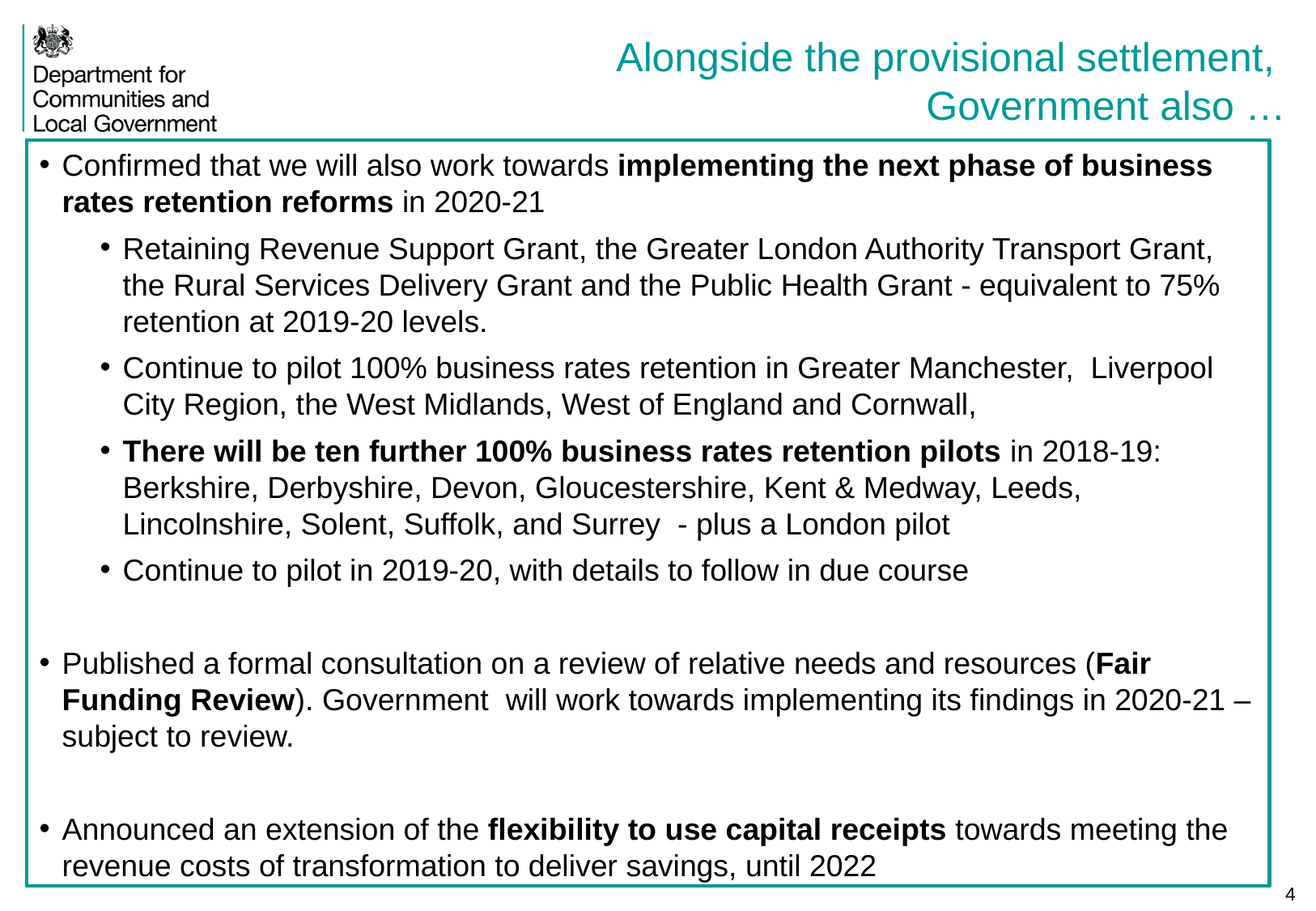

Alongside the provisional settlement,
Government also …

Confirmed that we will also work towards implementing the next phase of business rates retention reforms in 2020-21
Retaining Revenue Support Grant, the Greater London Authority Transport Grant, the Rural Services Delivery Grant and the Public Health Grant - equivalent to 75% retention at 2019-20 levels.
Continue to pilot 100% business rates retention in Greater Manchester,  Liverpool City Region, the West Midlands, West of England and Cornwall,
There will be ten further 100% business rates retention pilots in 2018-19: Berkshire, Derbyshire, Devon, Gloucestershire, Kent & Medway, Leeds, Lincolnshire, Solent, Suffolk, and Surrey  - plus a London pilot
Continue to pilot in 2019-20, with details to follow in due course

Published a formal consultation on a review of relative needs and resources (Fair Funding Review). Government  will work towards implementing its findings in 2020-21 – subject to review.

Announced an extension of the flexibility to use capital receipts towards meeting the revenue costs of transformation to deliver savings, until 2022